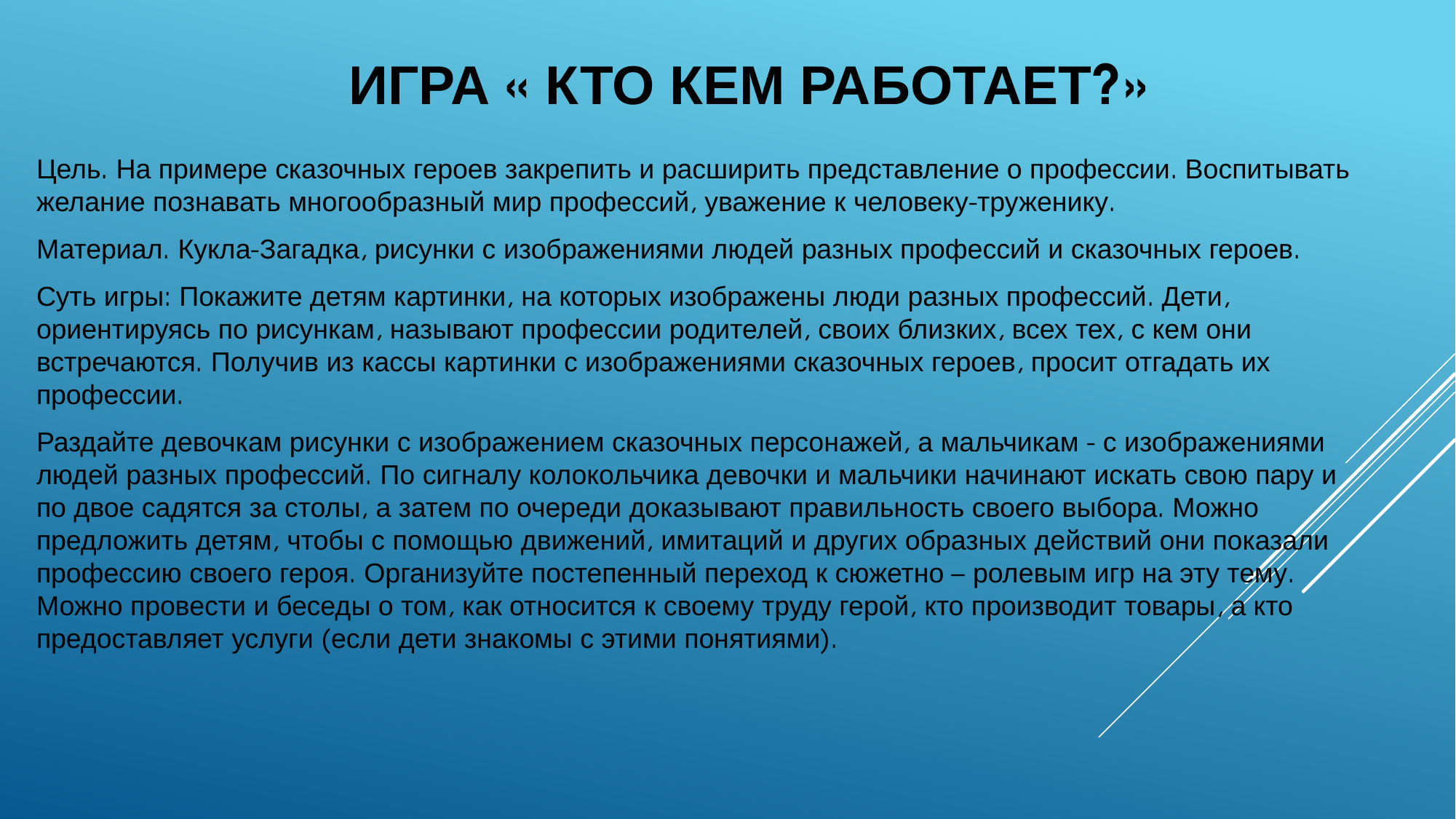

# Игра « Кто кем работает?»
Цель. На примере сказочных героев закрепить и расширить представление о профессии. Воспитывать желание познавать многообразный мир профессий, уважение к человеку-труженику.
Материал. Кукла-Загадка, рисунки с изображениями людей разных профессий и сказочных героев.
Суть игры: Покажите детям картинки, на которых изображены люди разных профессий. Дети, ориентируясь по рисункам, называют профессии родителей, своих близких, всех тех, с кем они встречаются. Получив из кассы картинки с изображениями сказочных героев, просит отгадать их профессии.
Раздайте девочкам рисунки с изображением сказочных персонажей, а мальчикам - с изображениями людей разных профессий. По сигналу колокольчика девочки и мальчики начинают искать свою пару и по двое садятся за столы, а затем по очереди доказывают правильность своего выбора. Можно предложить детям, чтобы с помощью движений, имитаций и других образных действий они показали профессию своего героя. Организуйте постепенный переход к сюжетно – ролевым игр на эту тему. Можно провести и беседы о том, как относится к своему труду герой, кто производит товары, а кто предоставляет услуги (если дети знакомы с этими понятиями).